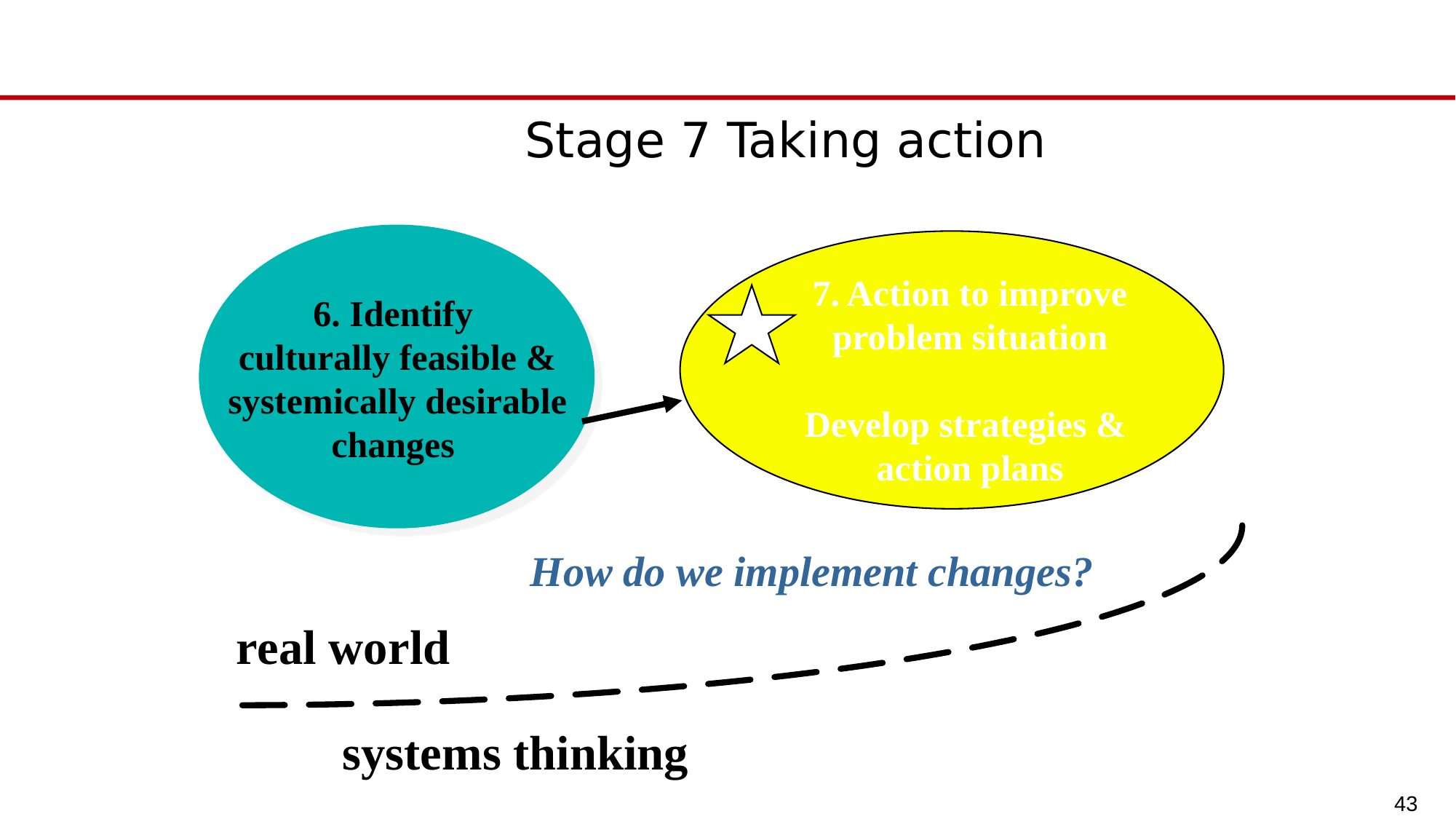

# Stage 7 Taking action

7. Action to improve
problem situation

Develop strategies &
action plans
6. Identify
 culturally feasible &
 systemically desirable
changes

How do we implement changes?
real world
systems thinking
43